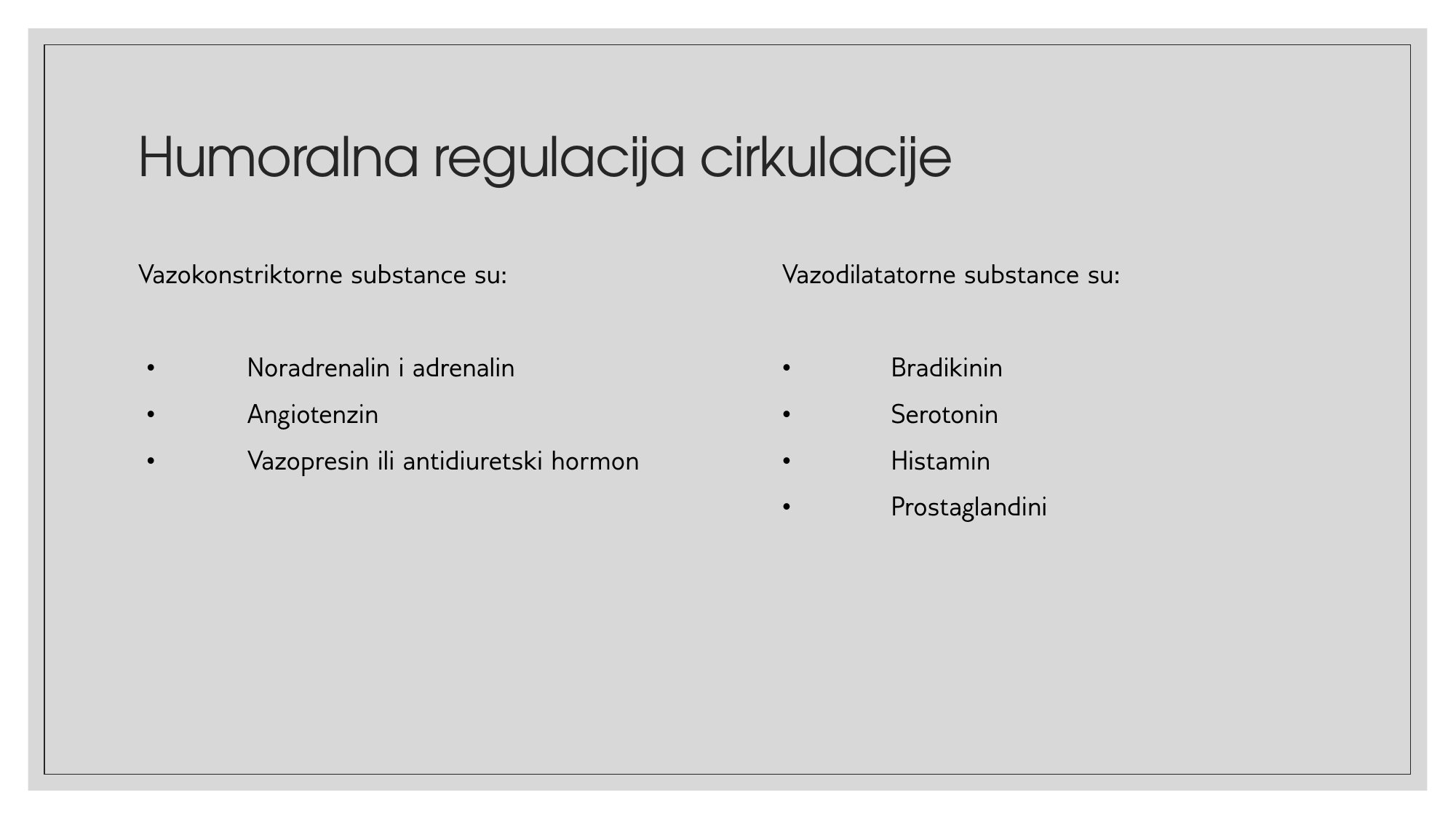

# Humoralna regulacija cirkulacije
Vazokonstriktorne substance su:

 •	Noradrenalin i adrenalin
 •	Angiotenzin
 •	Vazopresin ili antidiuretski hormon

Vazodilatatorne substance su:

•	Bradikinin
•	Serotonin
•	Histamin
•	Prostaglandini